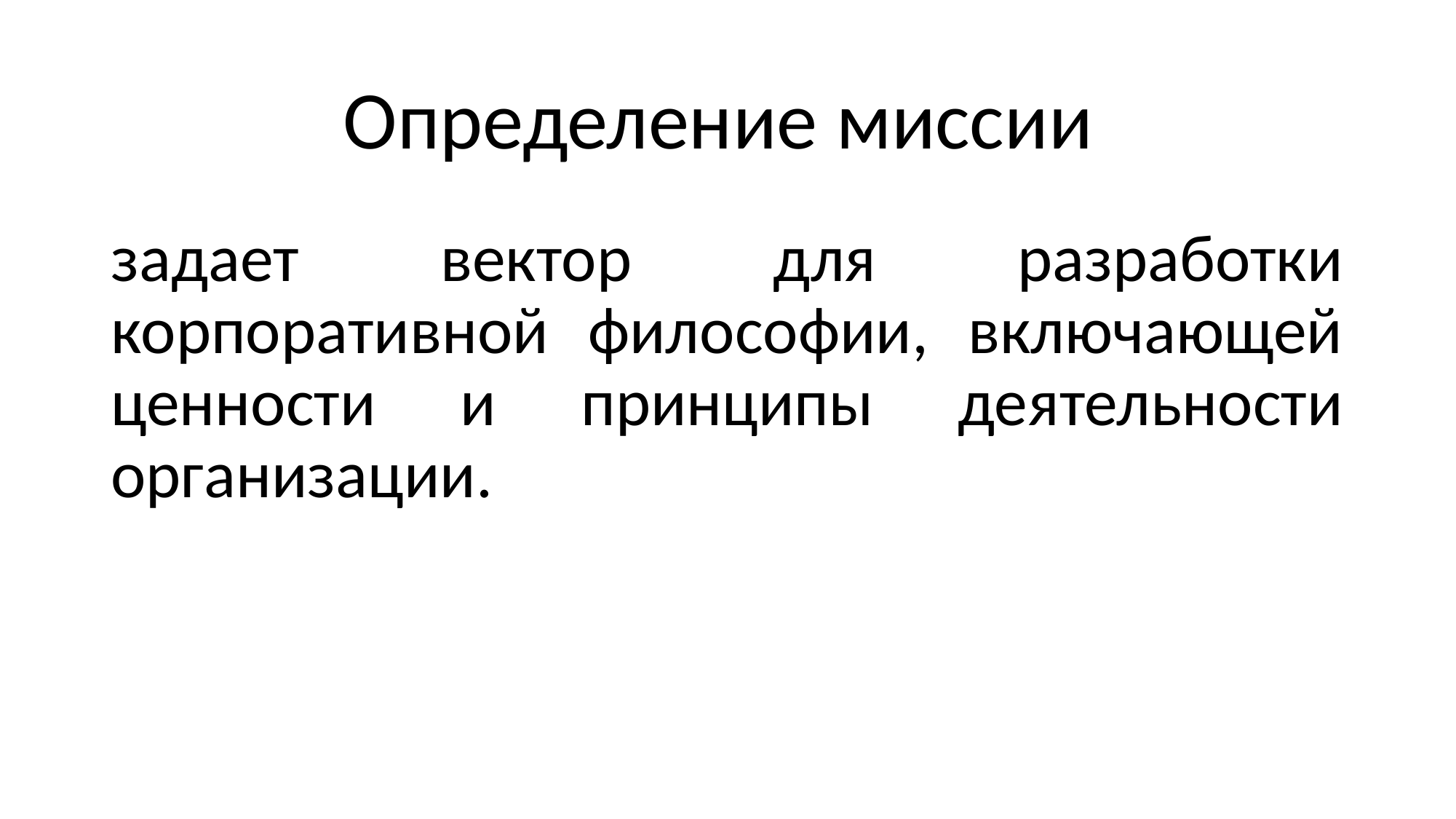

# Определение миссии
задает вектор для разработки корпоративной философии, включающей ценности и принципы деятельности организации.